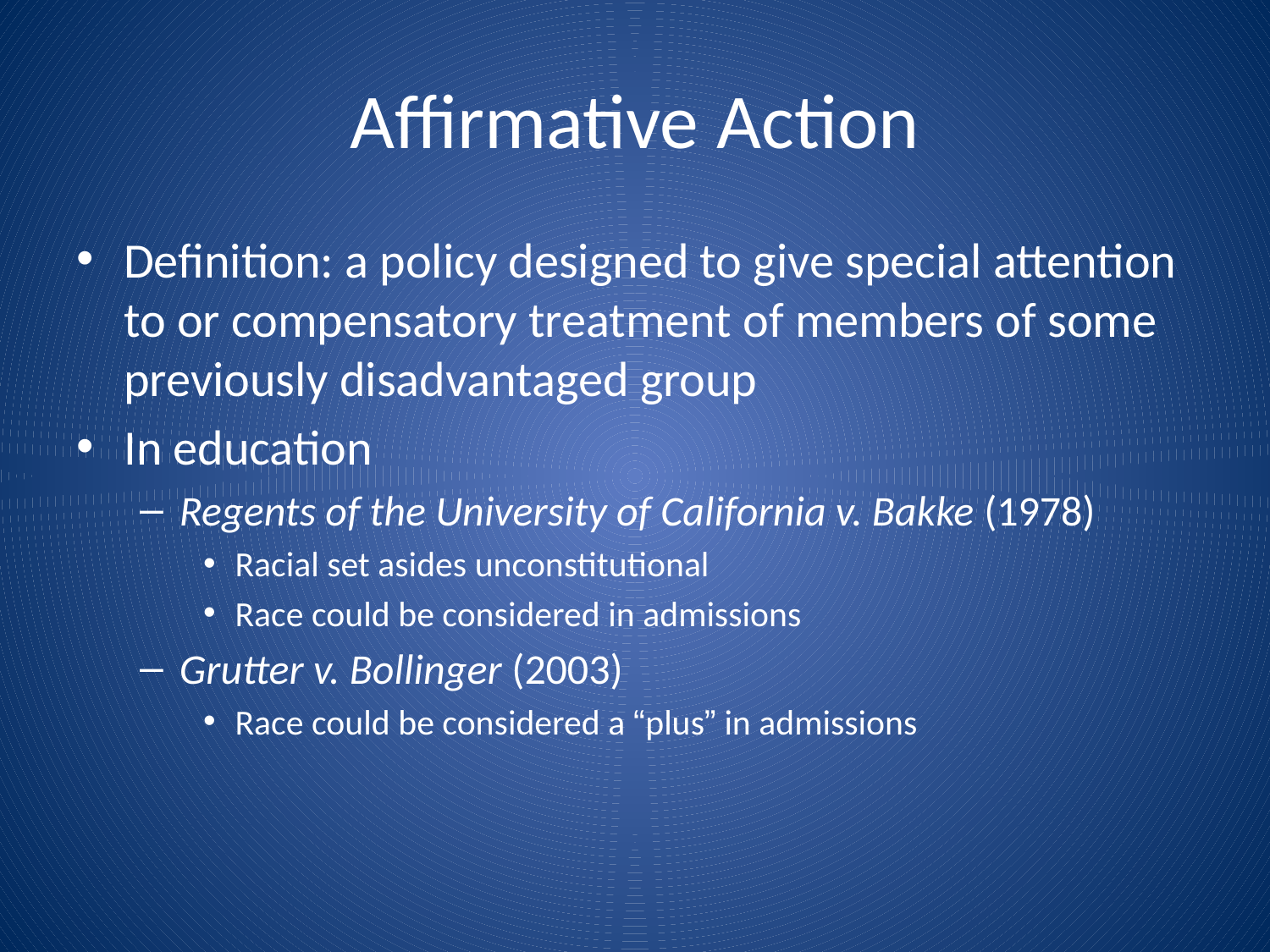

# Affirmative Action
Definition: a policy designed to give special attention to or compensatory treatment of members of some previously disadvantaged group
In education
Regents of the University of California v. Bakke (1978)
Racial set asides unconstitutional
Race could be considered in admissions
Grutter v. Bollinger (2003)
Race could be considered a “plus” in admissions